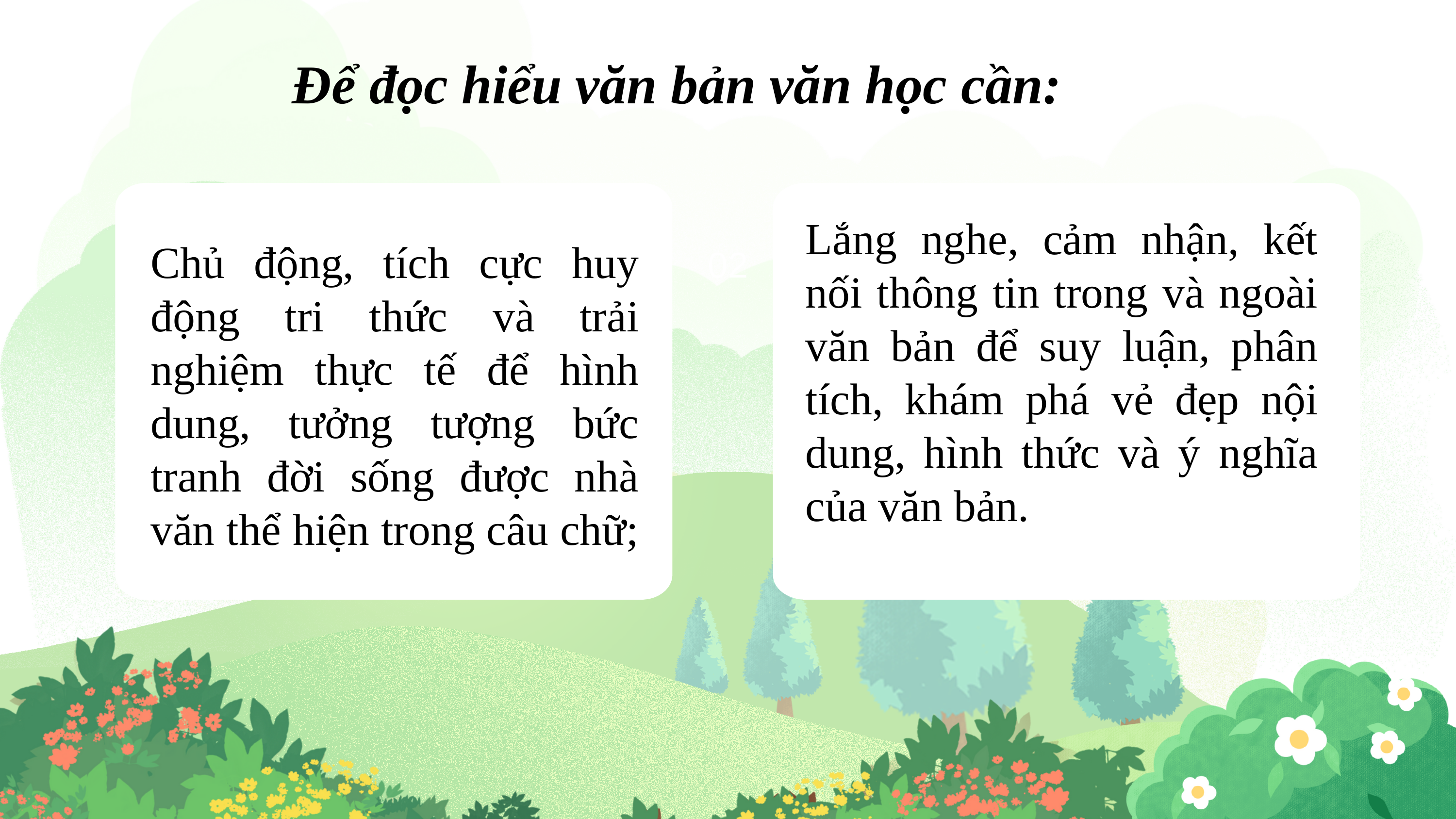

Để đọc hiểu văn bản văn học cần:

Lắng nghe, cảm nhận, kết nối thông tin trong và ngoài văn bản để suy luận, phân tích, khám phá vẻ đẹp nội dung, hình thức và ý nghĩa của văn bản.
Chủ động, tích cực huy động tri thức và trải nghiệm thực tế để hình dung, tưởng tượng bức tranh đời sống được nhà văn thể hiện trong câu chữ;
02
03